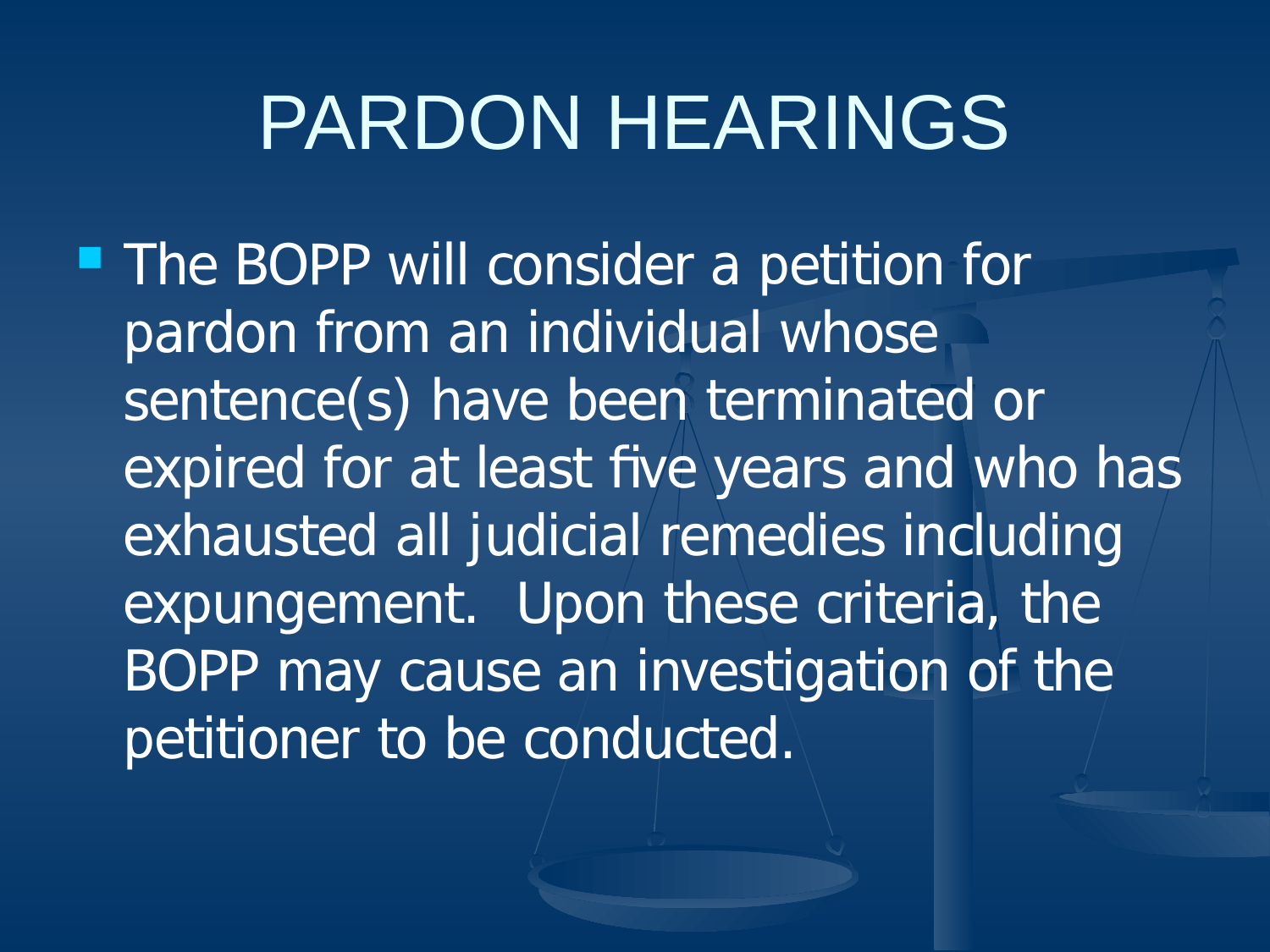

# PARDON HEARINGS
The BOPP will consider a petition for pardon from an individual whose sentence(s) have been terminated or expired for at least five years and who has exhausted all judicial remedies including expungement.  Upon these criteria, the BOPP may cause an investigation of the petitioner to be conducted.